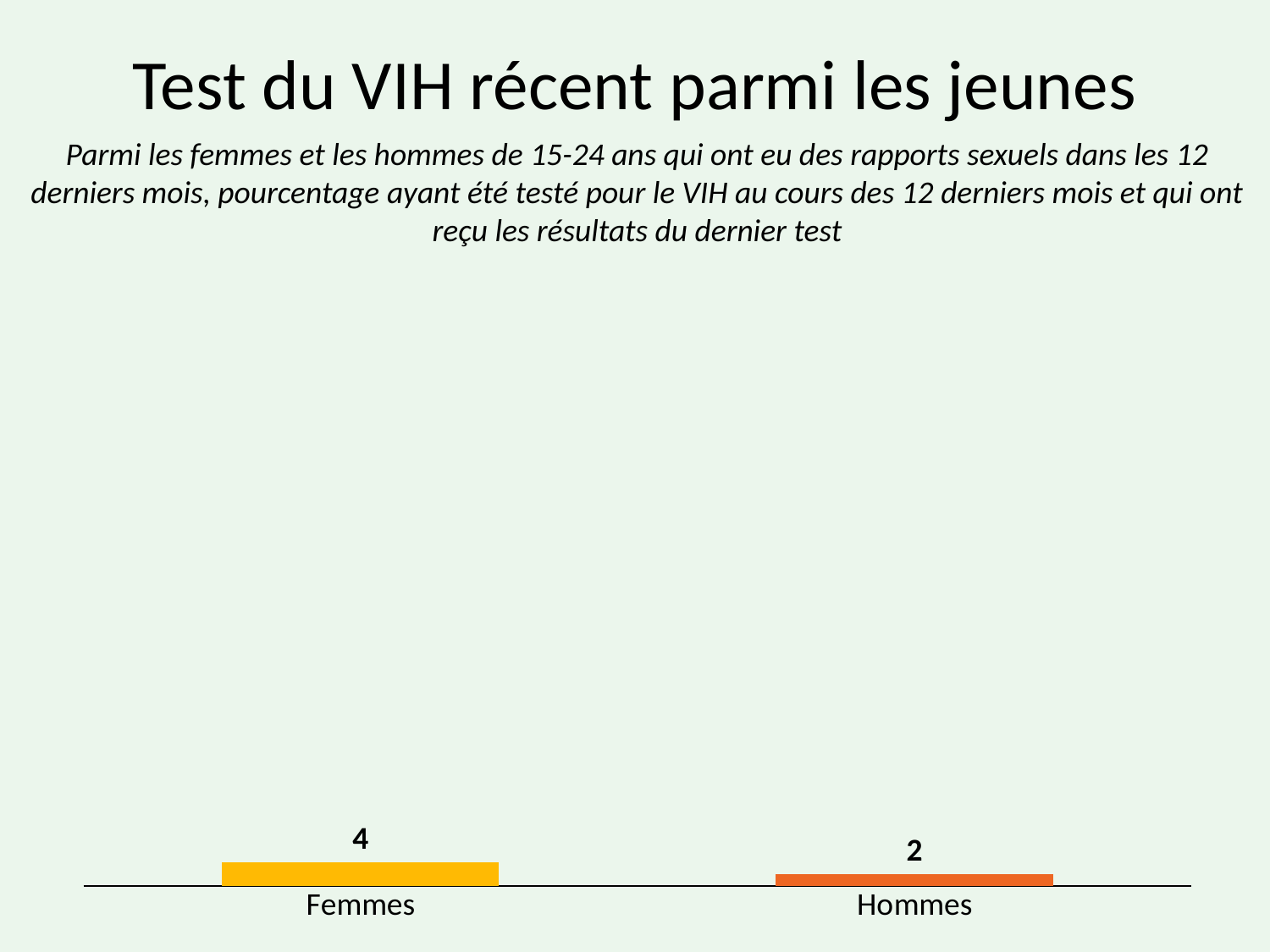

# Test du VIH récent parmi les jeunes
Parmi les femmes et les hommes de 15-24 ans qui ont eu des rapports sexuels dans les 12 derniers mois, pourcentage ayant été testé pour le VIH au cours des 12 derniers mois et qui ont reçu les résultats du dernier test

### Chart

| Category | Column1 |
|---|---|
| Femmes | 4.0 |
| Hommes | 2.0 |